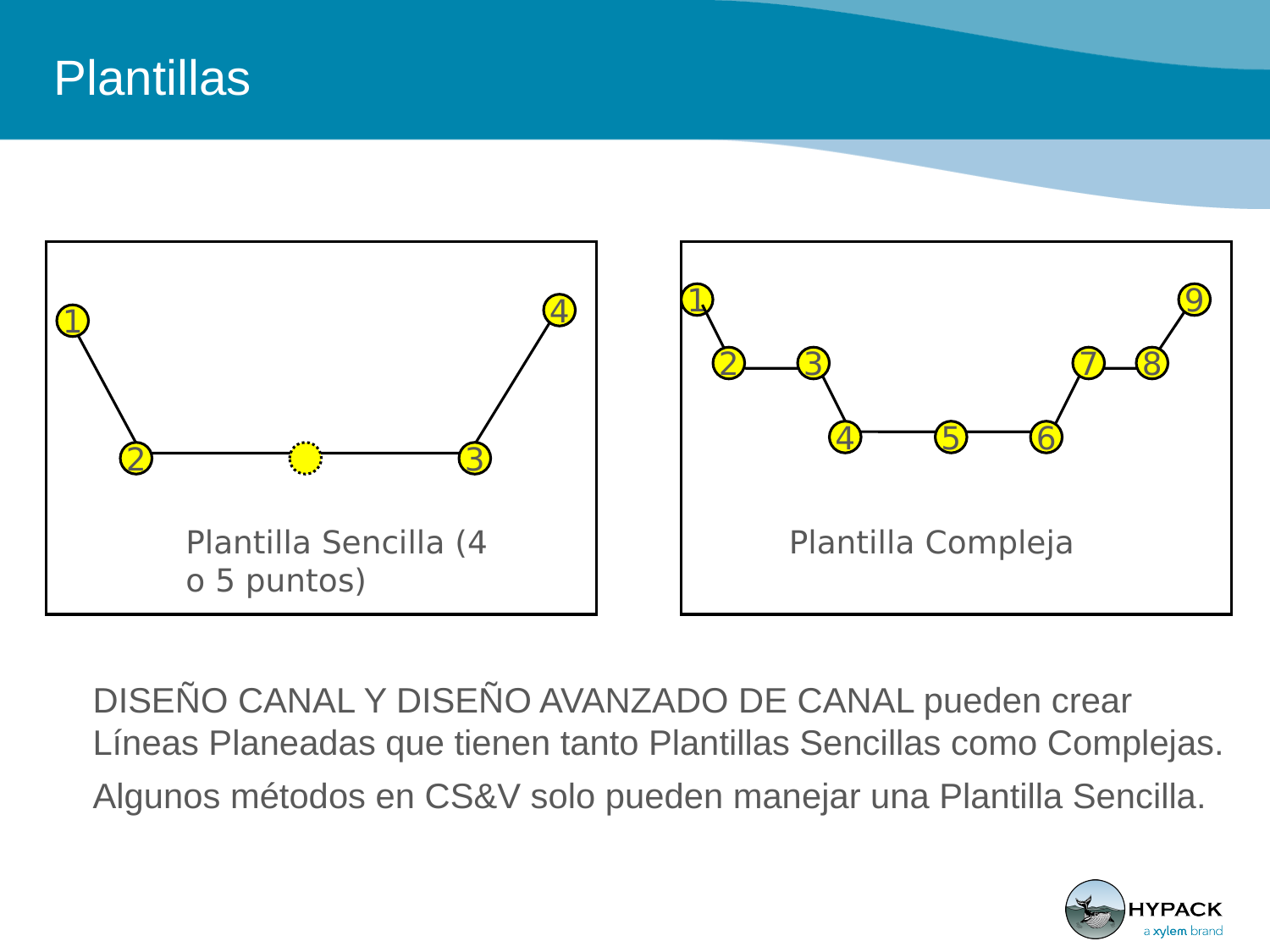

# Plantillas

1
9
4
1

2
3
7
8

4
5
6

2

3

Plantilla Sencilla (4 o 5 puntos)
Plantilla Compleja

DISEÑO CANAL Y DISEÑO AVANZADO DE CANAL pueden crear Líneas Planeadas que tienen tanto Plantillas Sencillas como Complejas.
Algunos métodos en CS&V solo pueden manejar una Plantilla Sencilla.